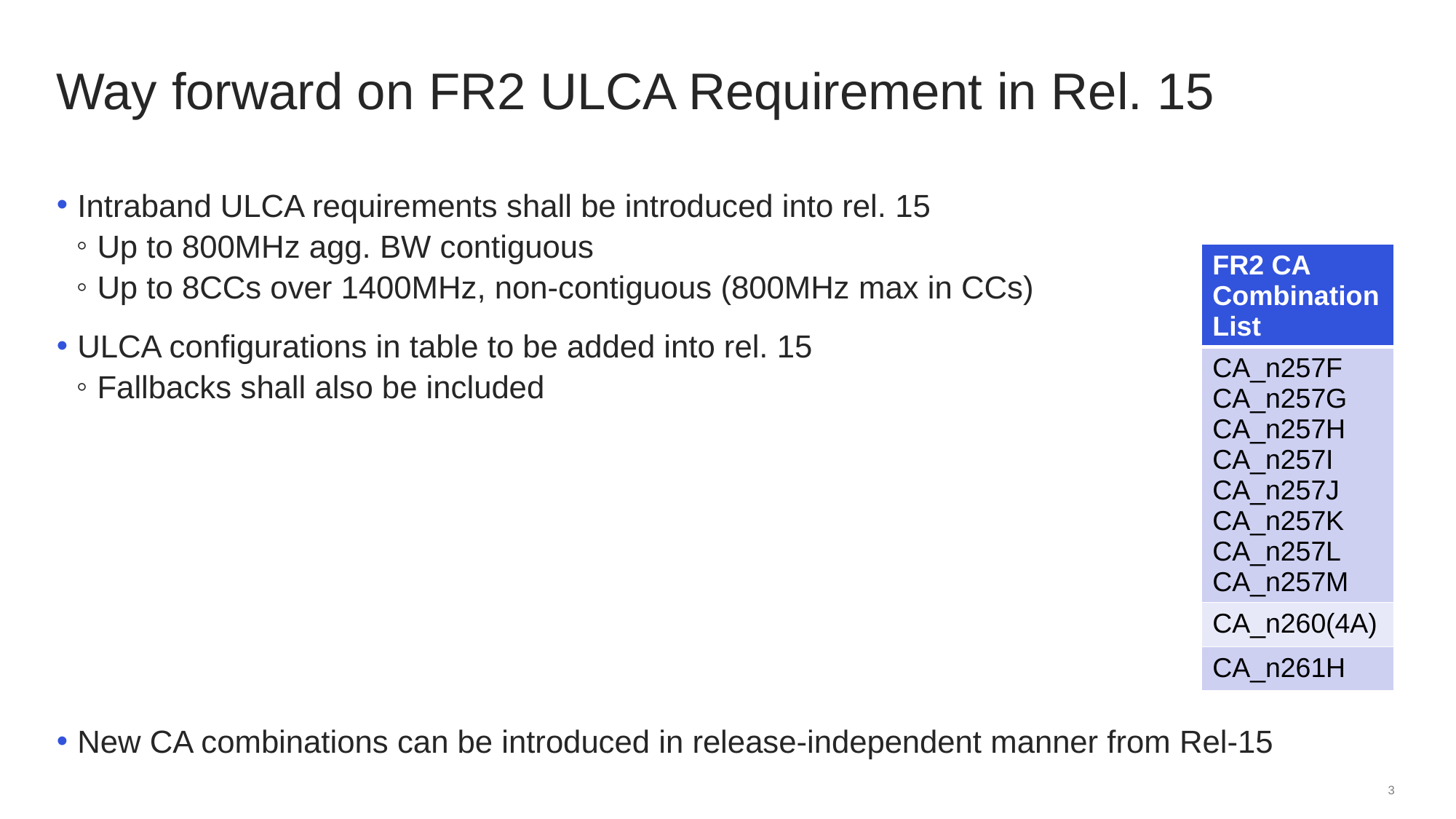

# Way forward on FR2 ULCA Requirement in Rel. 15
Intraband ULCA requirements shall be introduced into rel. 15
Up to 800MHz agg. BW contiguous
Up to 8CCs over 1400MHz, non-contiguous (800MHz max in CCs)
ULCA configurations in table to be added into rel. 15
Fallbacks shall also be included

New CA combinations can be introduced in release-independent manner from Rel-15

| FR2 CA Combination List |
| --- |
| CA\_n257F CA\_n257G CA\_n257H CA\_n257I CA\_n257J CA\_n257K CA\_n257L CA\_n257M |
| CA\_n260(4A) |
| CA\_n261H |